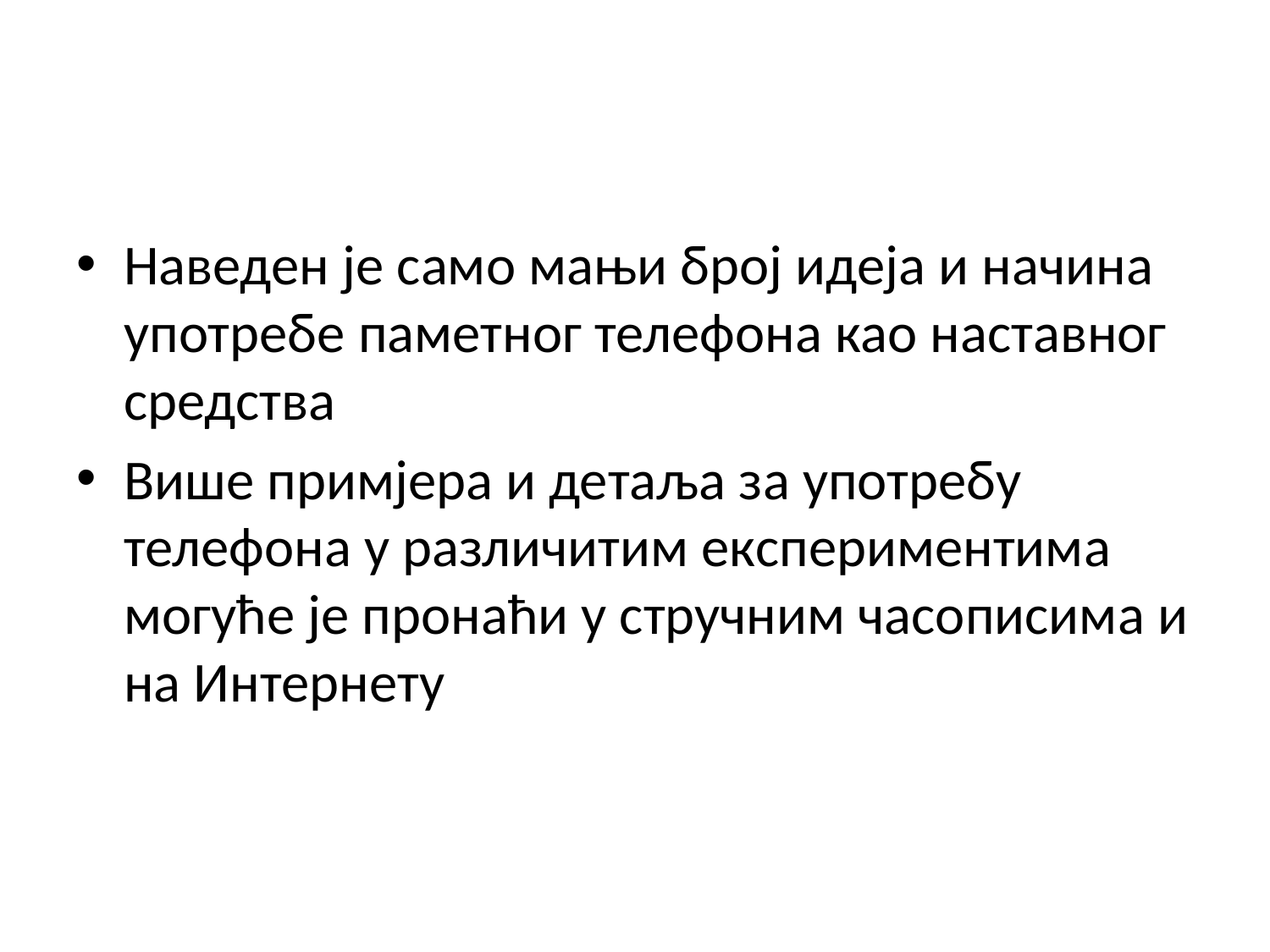

Наведен је само мањи број идеја и начина употребе паметног телефона као наставног средства
Више примјера и детаља за употребу телефона у различитим експериментима могуће је пронаћи у стручним часописима и на Интернету